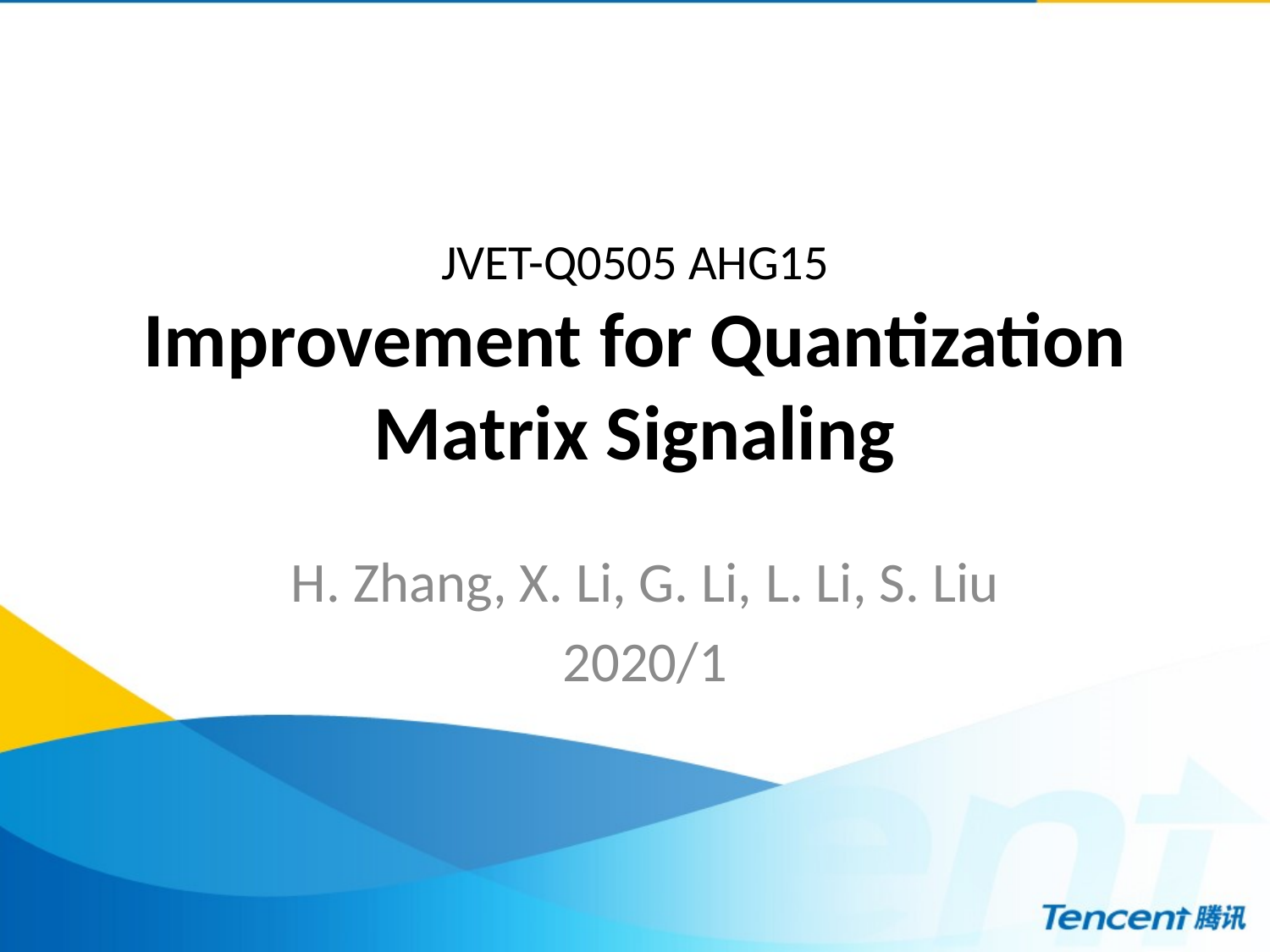

# JVET-Q0505 AHG15 Improvement for Quantization Matrix Signaling
H. Zhang, X. Li, G. Li, L. Li, S. Liu
2020/1